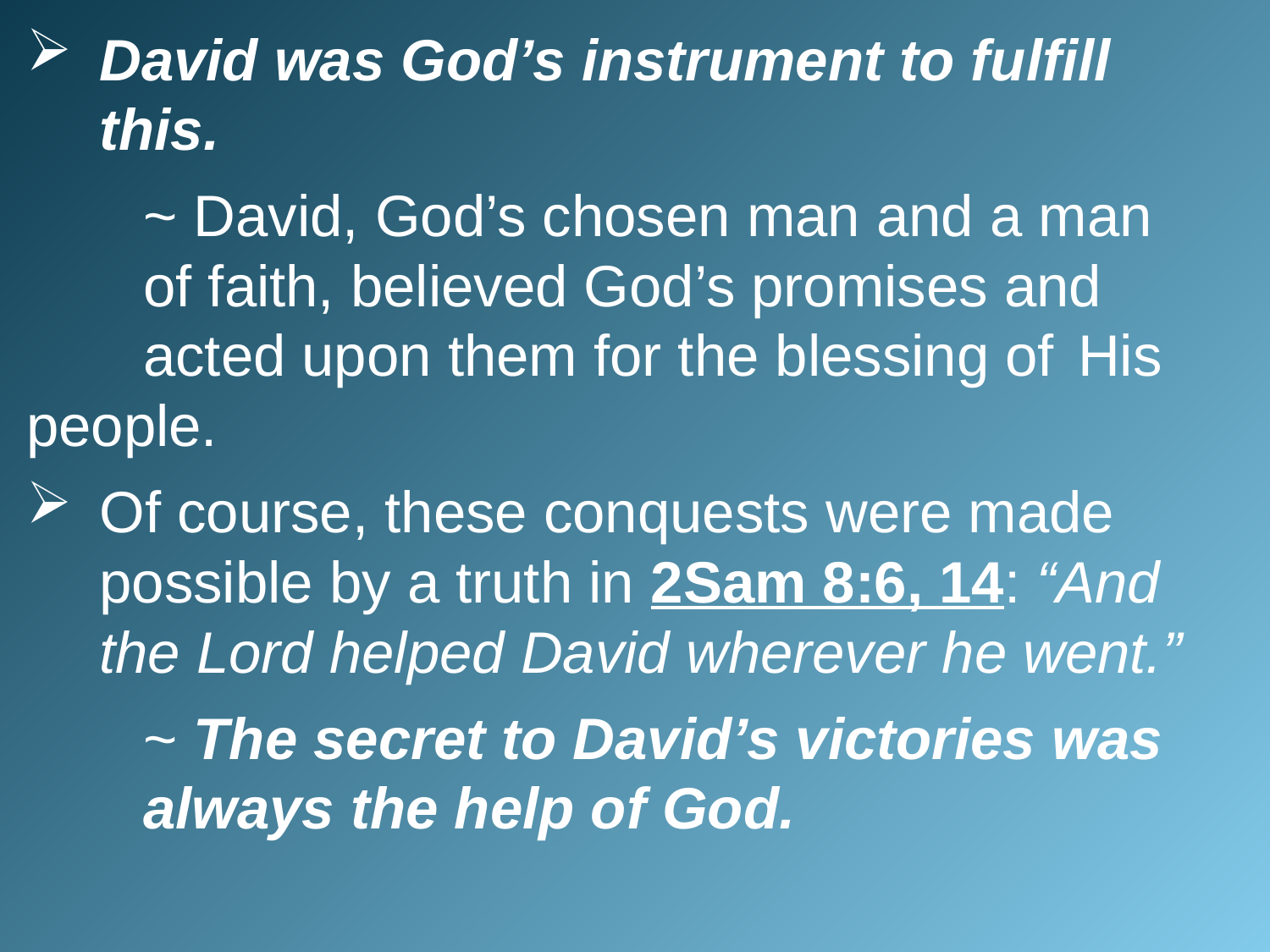

David was God’s instrument to fulfill this.
		~ David, God’s chosen man and a man 					of faith, believed God’s promises and 					acted upon them for the blessing of 					His people.
Of course, these conquests were made possible by a truth in 2Sam 8:6, 14: “And the Lord helped David wherever he went.”
		~ The secret to David’s victories was 					always the help of God.